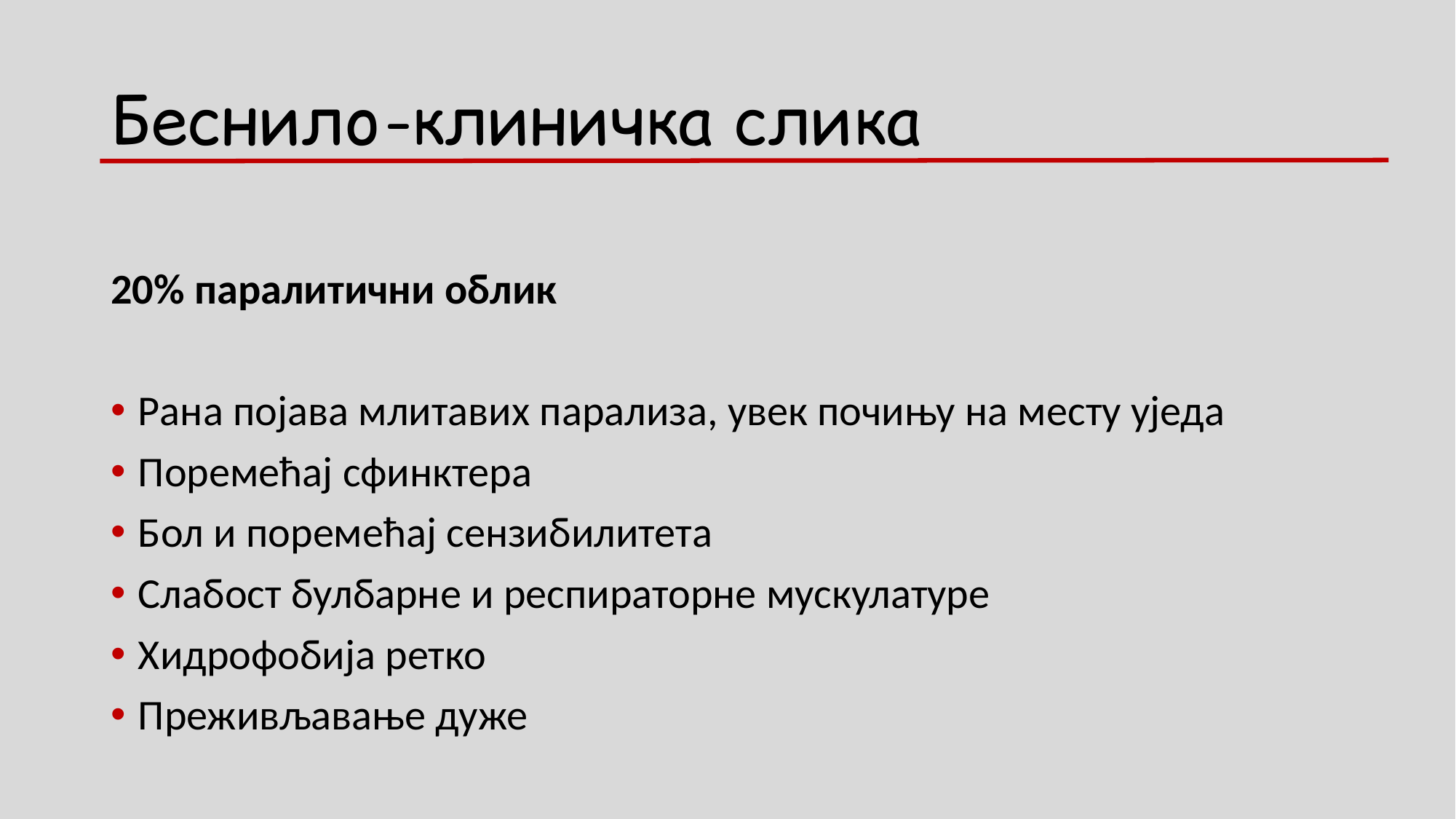

# Беснило-клиничка слика
20% паралитични облик

Рана појава млитавих парализа, увек почињу на месту уједа
Поремећај сфинктера
Бол и поремећај сензибилитета
Слабост булбарне и респираторне мускулатуре
Хидрофобија ретко
Преживљавање дуже